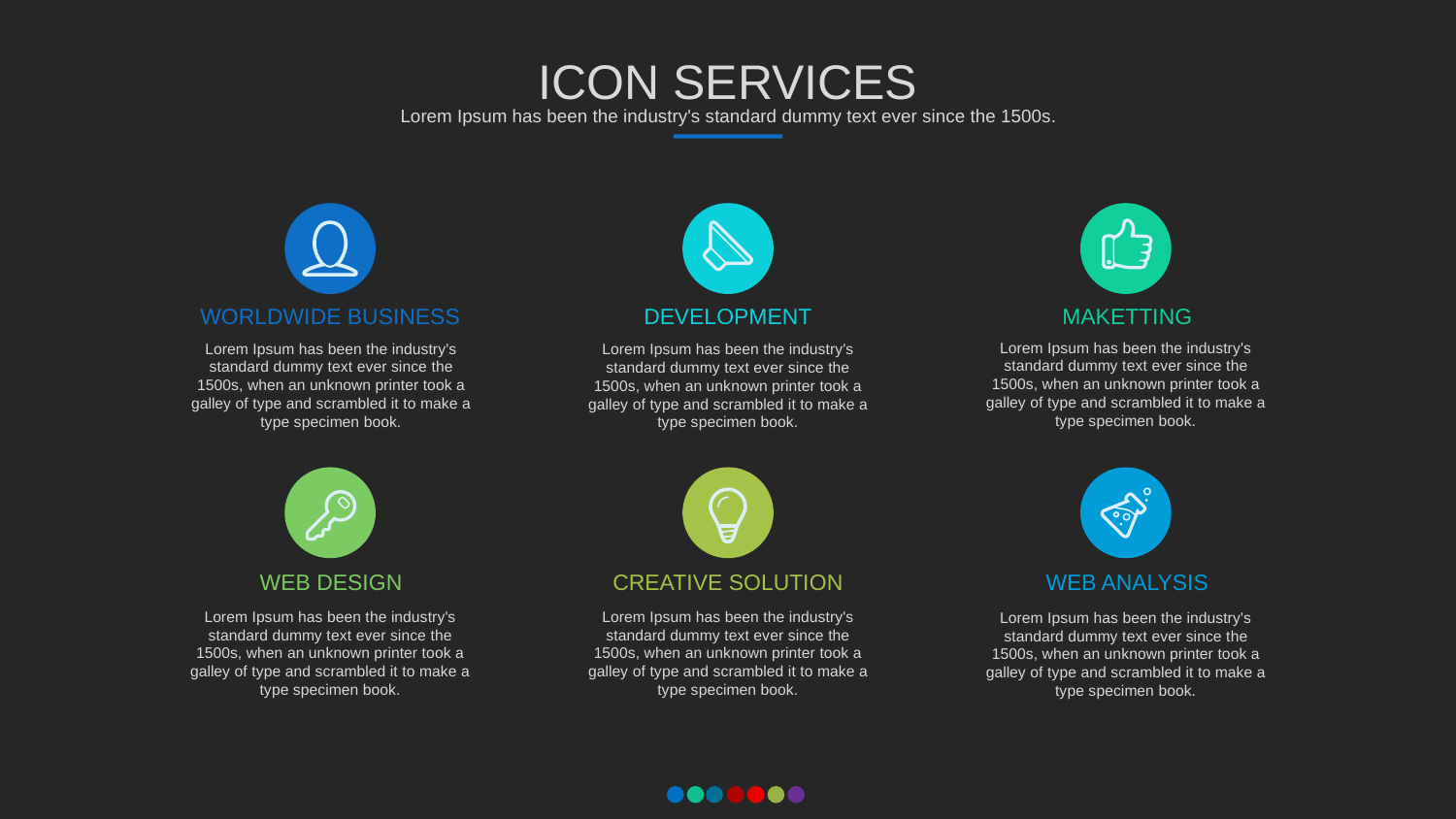

ICON SERVICES

Lorem Ipsum has been the industry's standard dummy text ever since the 1500s.

DEVELOPMENT
MAKETTING
WORLDWIDE BUSINESS
Lorem Ipsum has been the industry's standard dummy text ever since the 1500s, when an unknown printer took a galley of type and scrambled it to make a type specimen book.
Lorem Ipsum has been the industry's standard dummy text ever since the 1500s, when an unknown printer took a galley of type and scrambled it to make a type specimen book.
Lorem Ipsum has been the industry's standard dummy text ever since the 1500s, when an unknown printer took a galley of type and scrambled it to make a type specimen book.

WEB DESIGN
CREATIVE SOLUTION
WEB ANALYSIS
Lorem Ipsum has been the industry's standard dummy text ever since the 1500s, when an unknown printer took a galley of type and scrambled it to make a type specimen book.
Lorem Ipsum has been the industry's standard dummy text ever since the 1500s, when an unknown printer took a galley of type and scrambled it to make a type specimen book.
Lorem Ipsum has been the industry's standard dummy text ever since the 1500s, when an unknown printer took a galley of type and scrambled it to make a type specimen book.